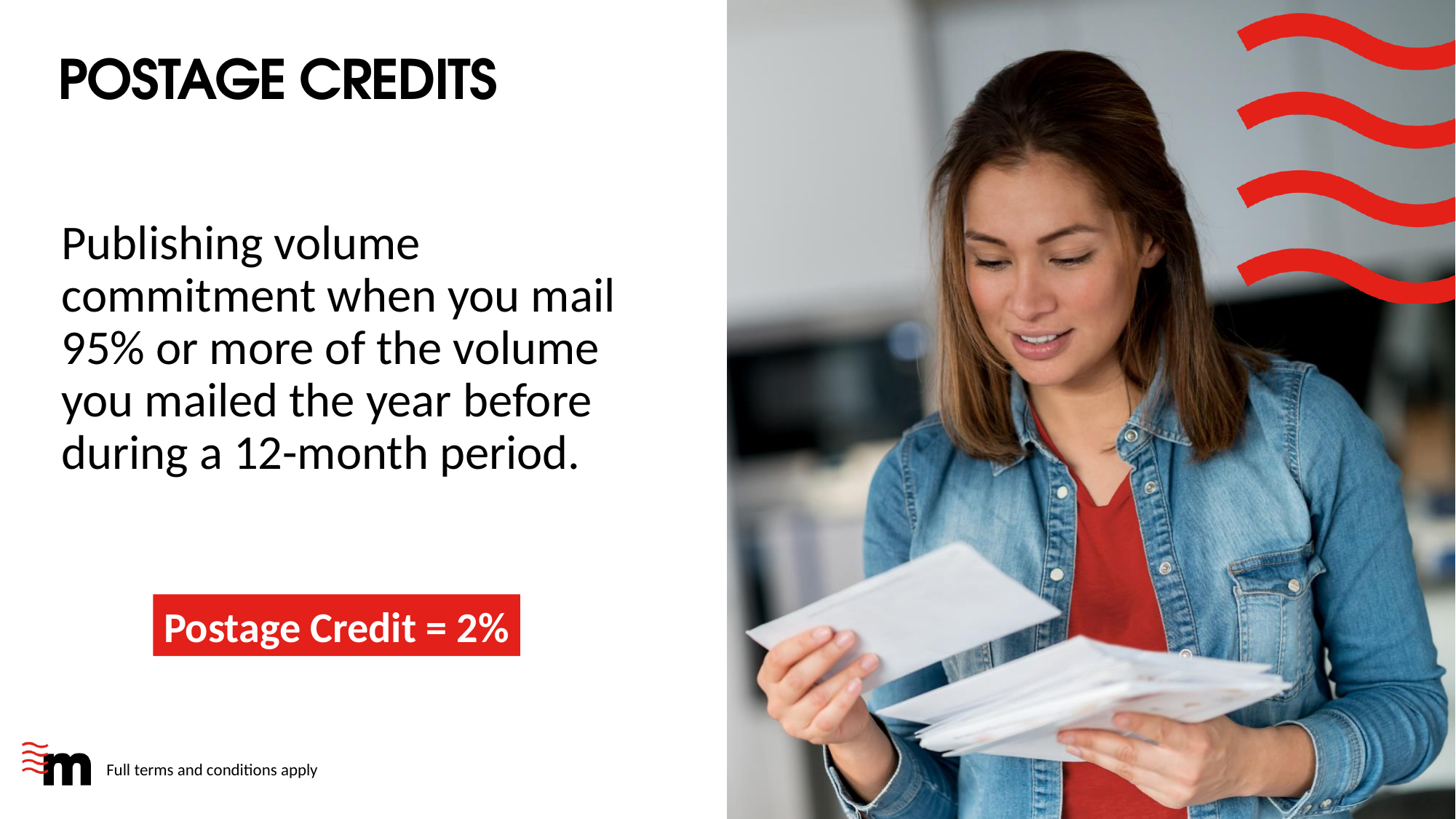

# Postage credits
Publishing volume commitment when you mail 95% or more of the volume you mailed the year before during a 12-month period.

Postage Credit = 2%
Full terms and conditions apply